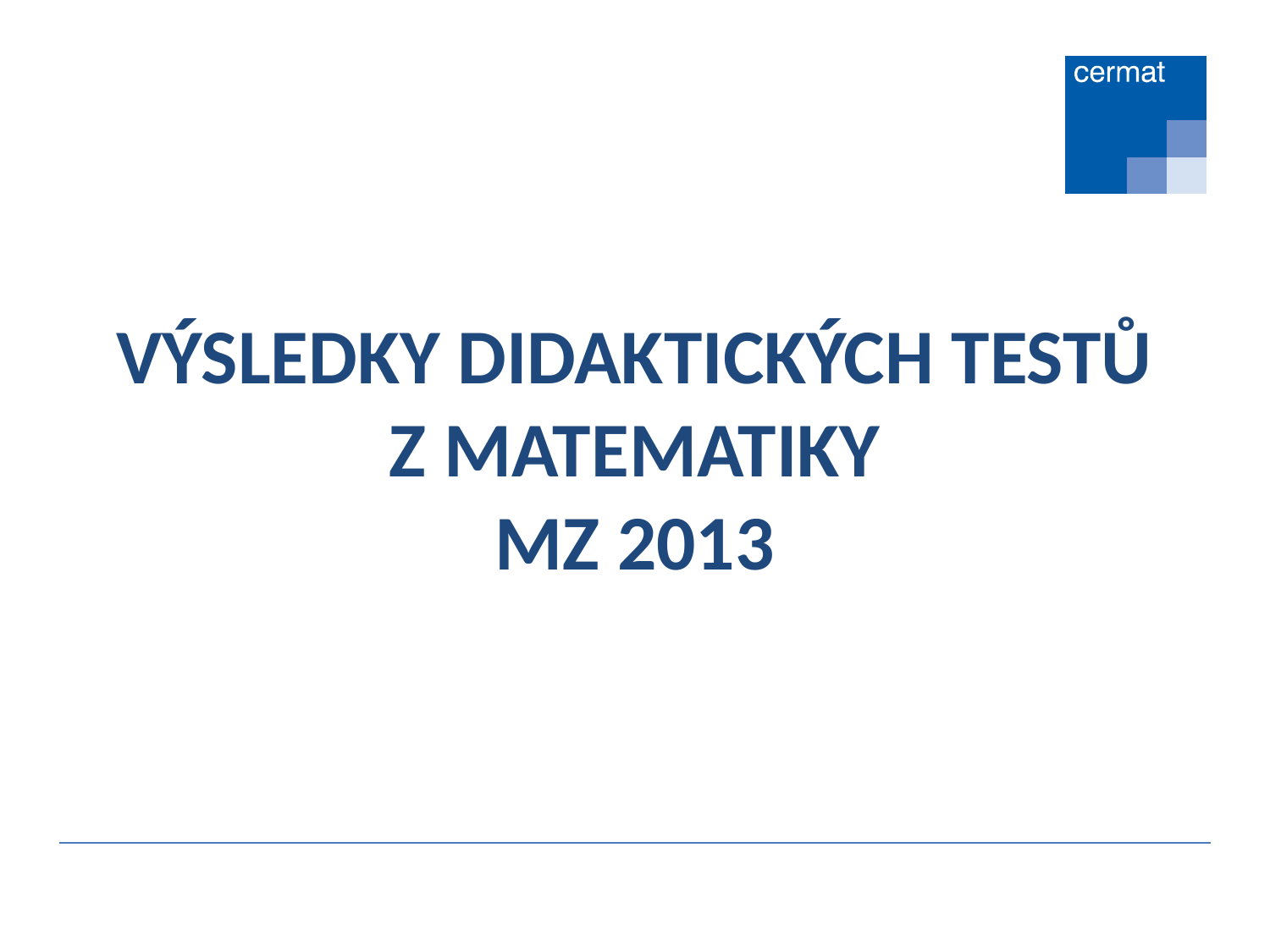

# VÝSLEDKY DIDAKTICKÝCH TESTŮ Z MATEMATIKY MZ 2013